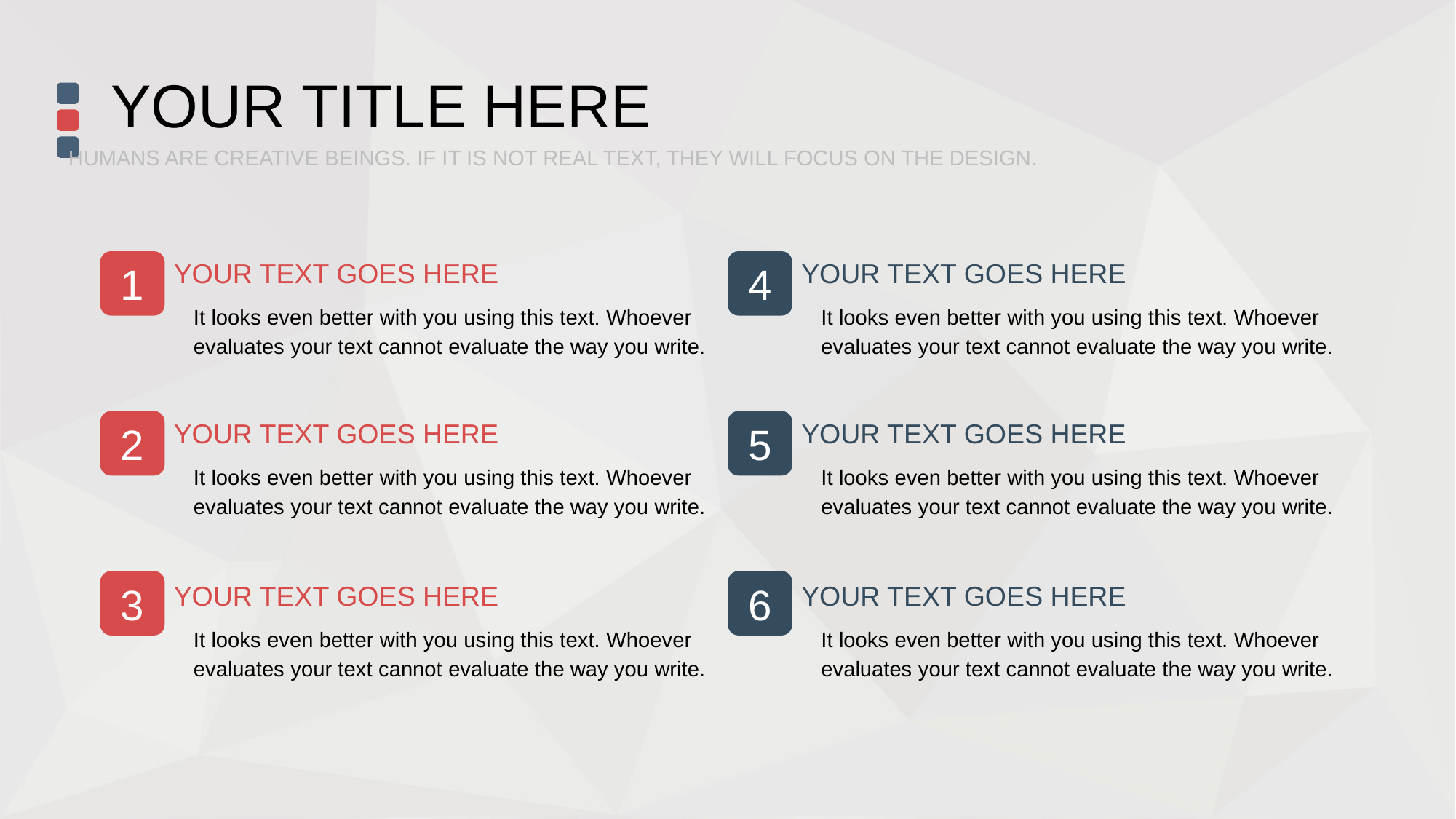

YOUR TITLE HERE
HUMANS ARE CREATIVE BEINGS. IF IT IS NOT REAL TEXT, THEY WILL FOCUS ON THE DESIGN.
YOUR TEXT GOES HERE
1
It looks even better with you using this text. Whoever evaluates your text cannot evaluate the way you write.
YOUR TEXT GOES HERE
4
It looks even better with you using this text. Whoever evaluates your text cannot evaluate the way you write.
2
YOUR TEXT GOES HERE
It looks even better with you using this text. Whoever evaluates your text cannot evaluate the way you write.
5
YOUR TEXT GOES HERE
It looks even better with you using this text. Whoever evaluates your text cannot evaluate the way you write.
3
YOUR TEXT GOES HERE
It looks even better with you using this text. Whoever evaluates your text cannot evaluate the way you write.
6
YOUR TEXT GOES HERE
It looks even better with you using this text. Whoever evaluates your text cannot evaluate the way you write.